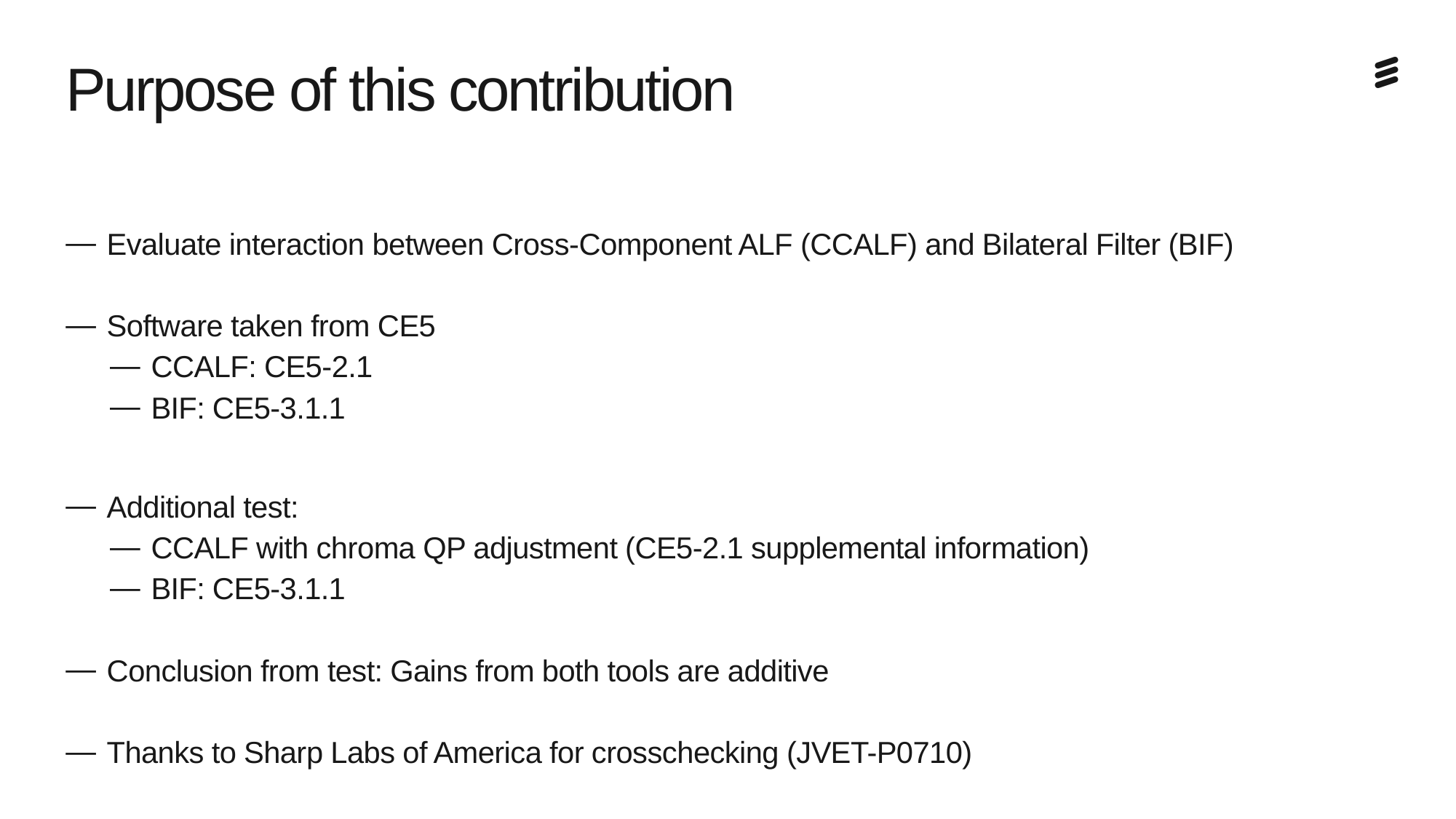

# Purpose of this contribution
Evaluate interaction between Cross-Component ALF (CCALF) and Bilateral Filter (BIF)

Software taken from CE5
CCALF: CE5-2.1
BIF: CE5-3.1.1

Additional test:
CCALF with chroma QP adjustment (CE5-2.1 supplemental information)
BIF: CE5-3.1.1

Conclusion from test: Gains from both tools are additive

Thanks to Sharp Labs of America for crosschecking (JVET-P0710)